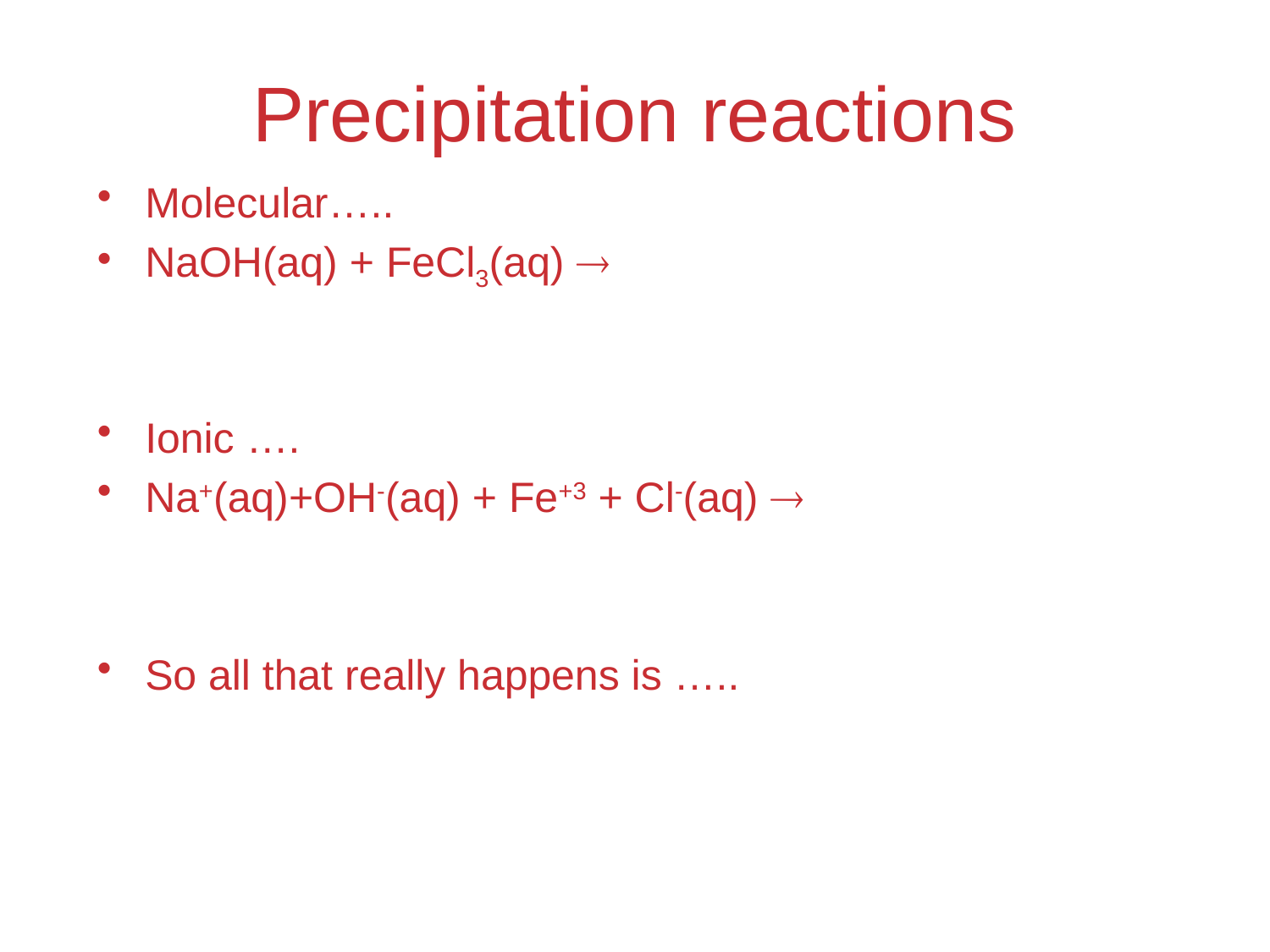

# Precipitation reactions
Molecular…..
NaOH(aq) + FeCl3(aq) →

Ionic ….
Na+(aq)+OH-(aq) + Fe+3 + Cl-(aq) →

So all that really happens is …..